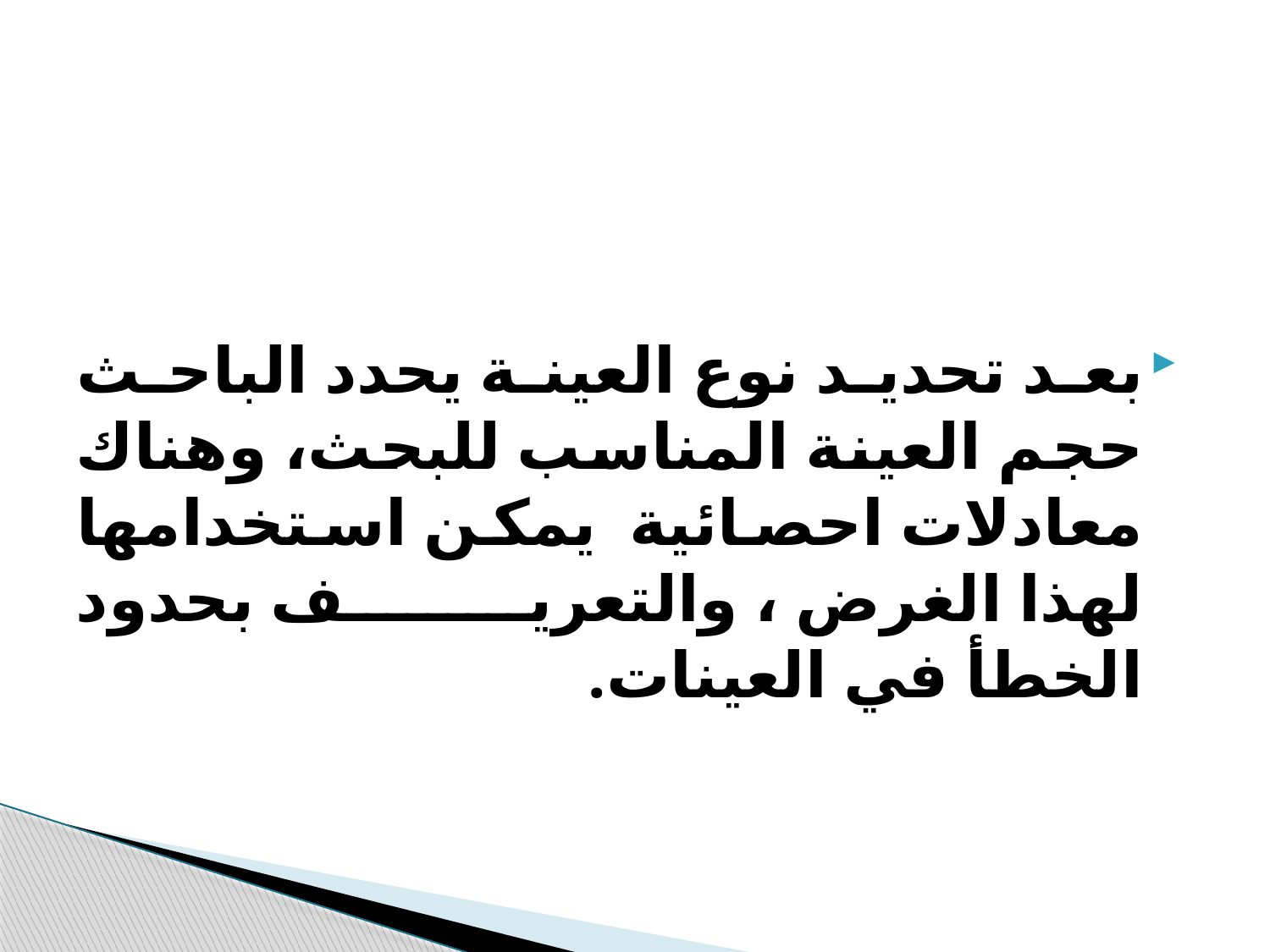

#
بعد تحديد نوع العينة يحدد الباحث حجم العينة المناسب للبحث، وهناك معادلات احصائية  يمكن استخدامها لهذا الغرض ، والتعريف بحدود الخطأ في العينات.